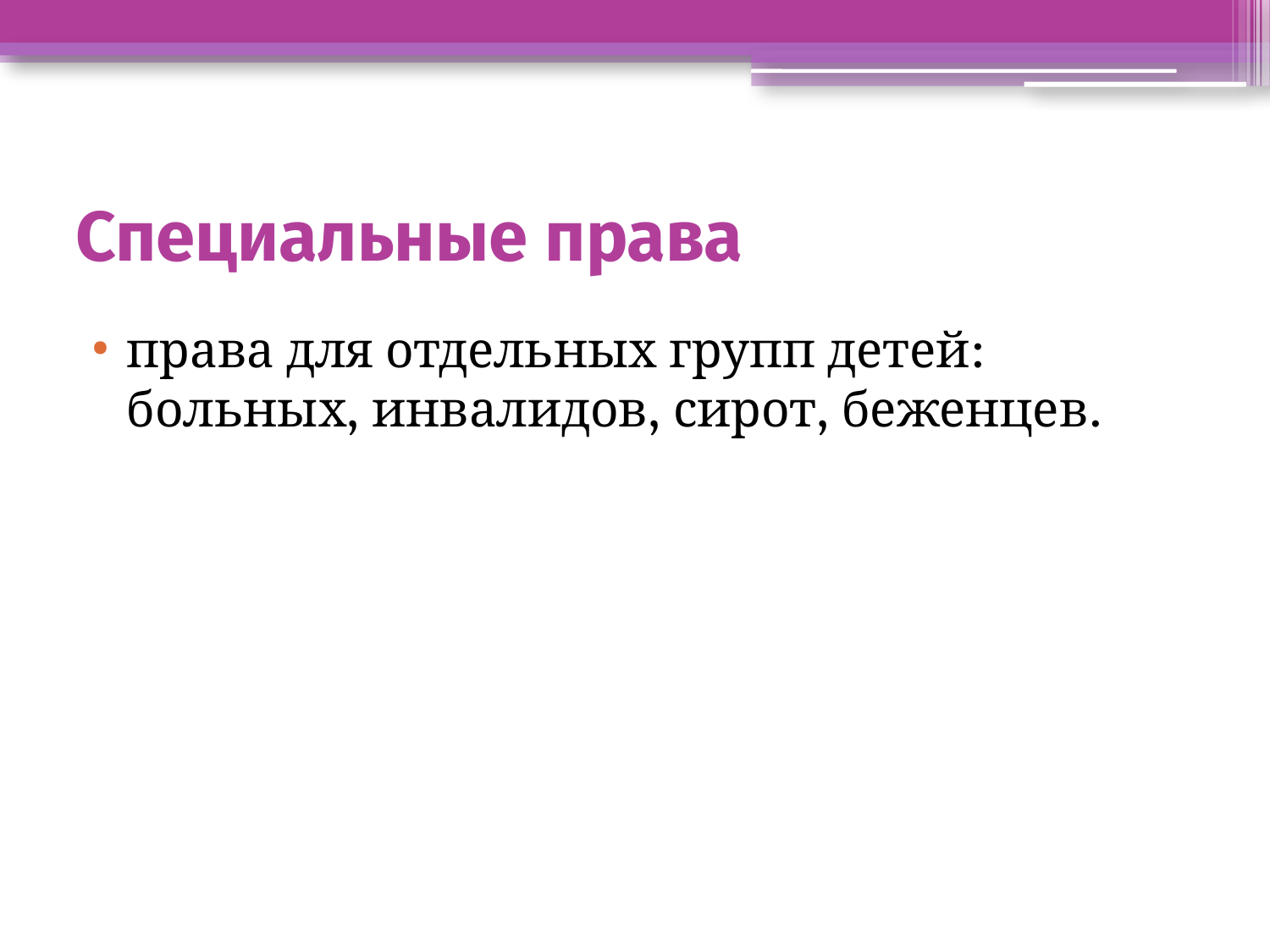

# Специальные права
права для отдельных групп детей: больных, инвалидов, сирот, беженцев.